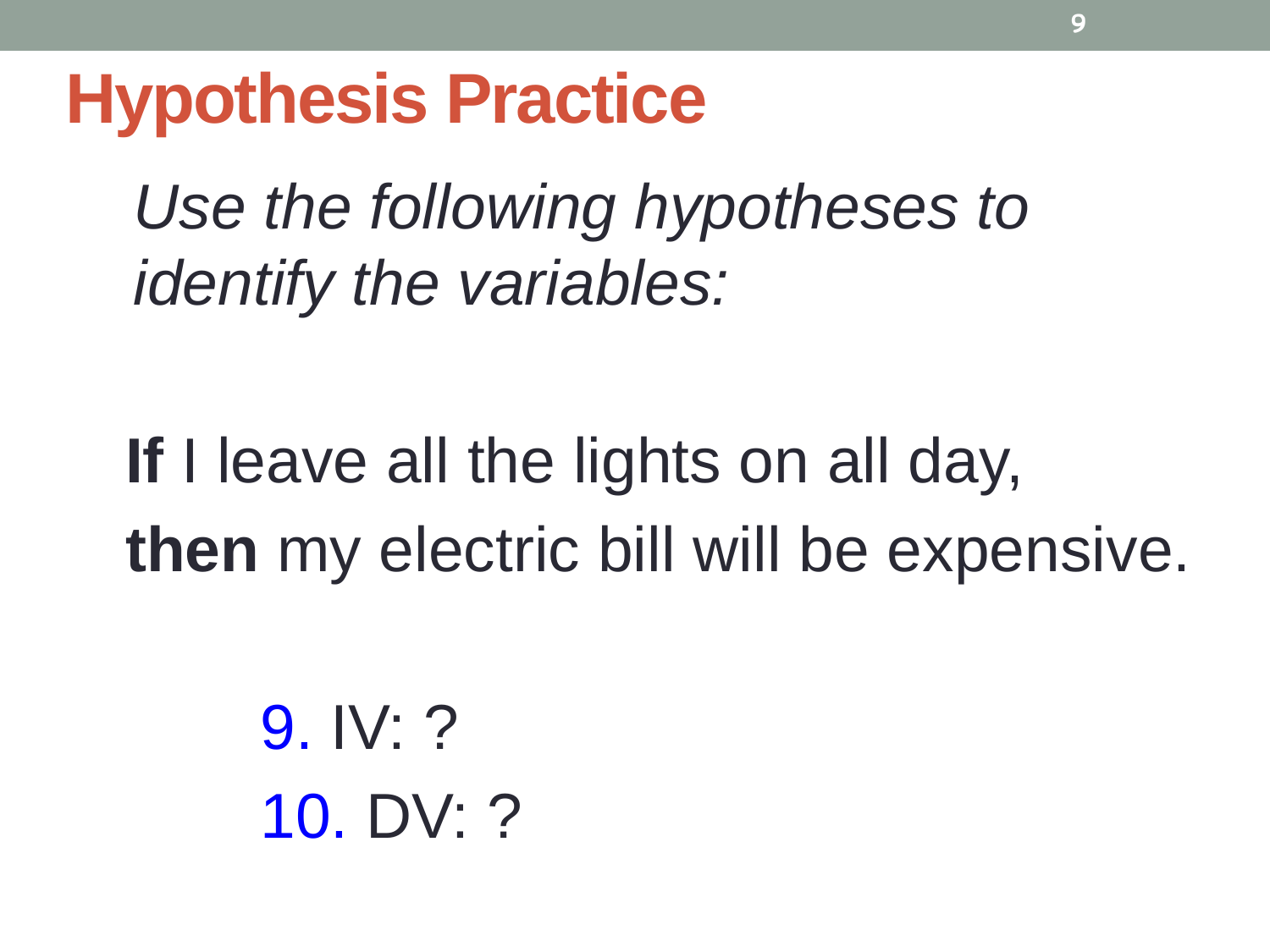

9
# Hypothesis Practice
	Use the following hypotheses to identify the variables:

 If I leave all the lights on all day,
 then my electric bill will be expensive.

		9. IV: ?
		10. DV: ?